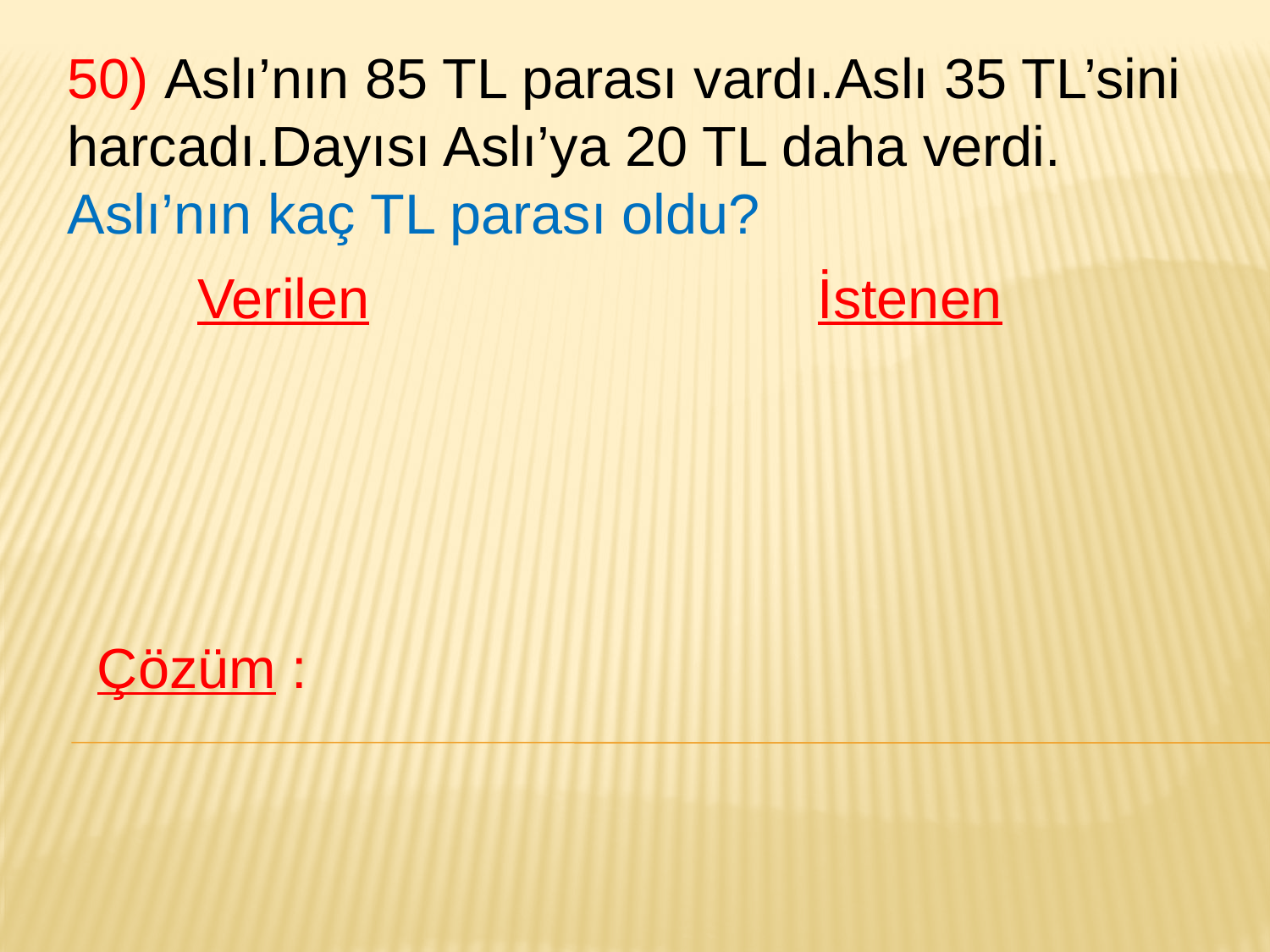

50) Aslı’nın 85 TL parası vardı.Aslı 35 TL’sini harcadı.Dayısı Aslı’ya 20 TL daha verdi.
Aslı’nın kaç TL parası oldu?

Verilen
İstenen
Çözüm :